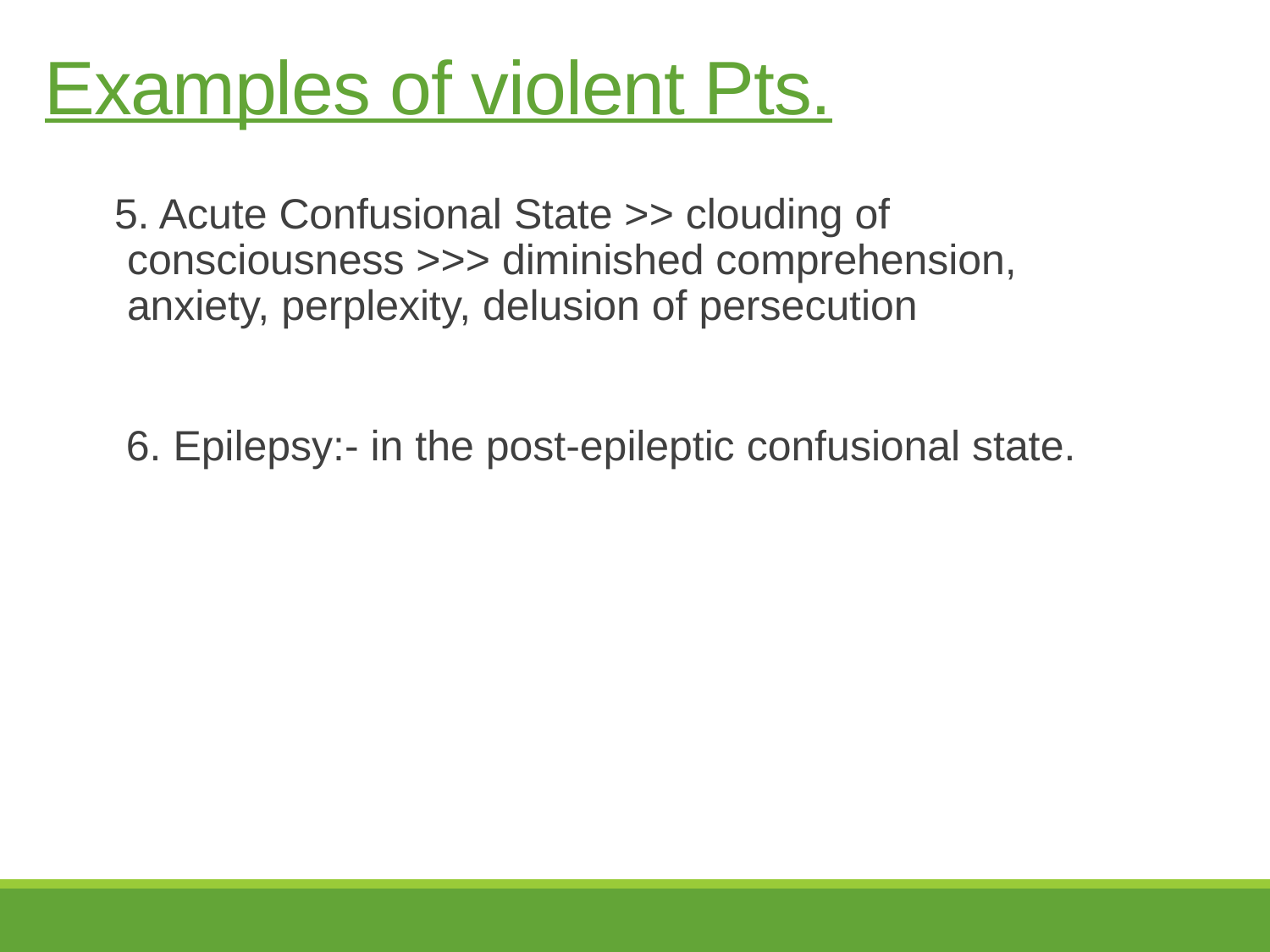

Examples of violent Pts.
5. Acute Confusional State >> clouding of consciousness >>> diminished comprehension, anxiety, perplexity, delusion of persecution

 6. Epilepsy:- in the post-epileptic confusional state.